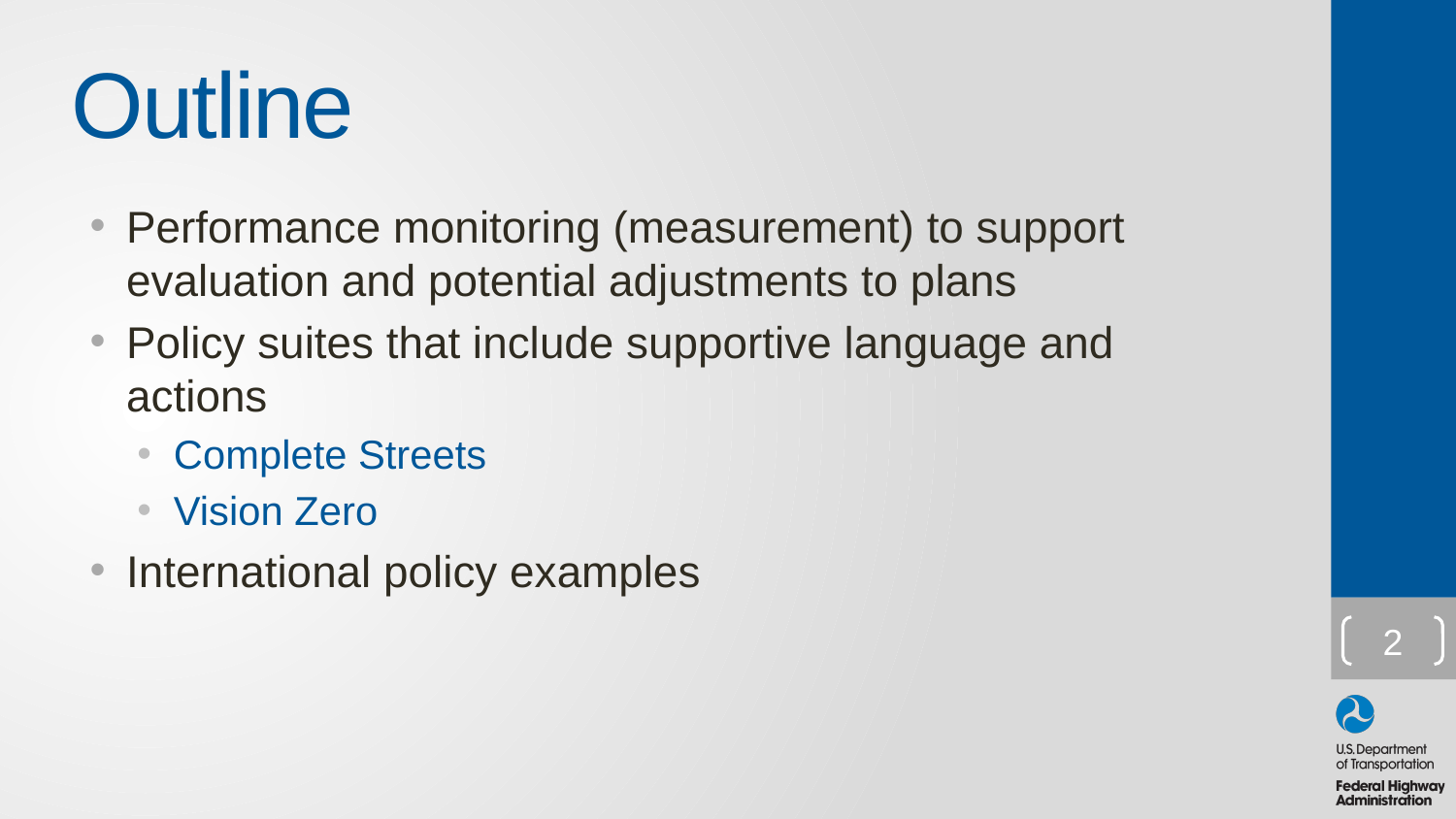

# Outline
Performance monitoring (measurement) to support evaluation and potential adjustments to plans
Policy suites that include supportive language and actions
Complete Streets
Vision Zero
International policy examples
2